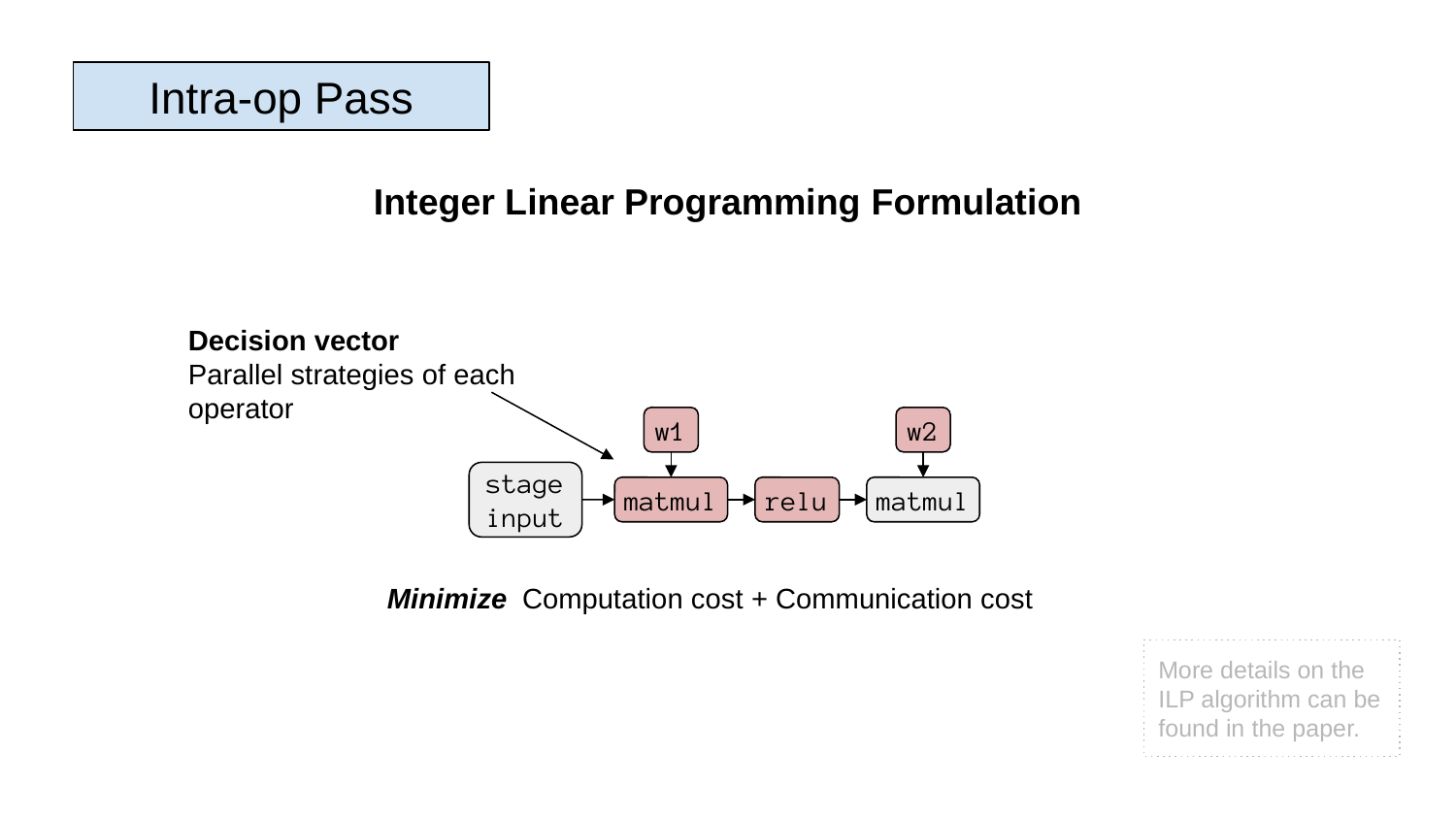

Intra-op Pass
Integer Linear Programming Formulation
Decision vector
Parallel strategies of each operator
w1
w2
stage input
matmul
relu
matmul
Minimize
Computation cost + Communication cost
More details on the ILP algorithm can be found in the paper.